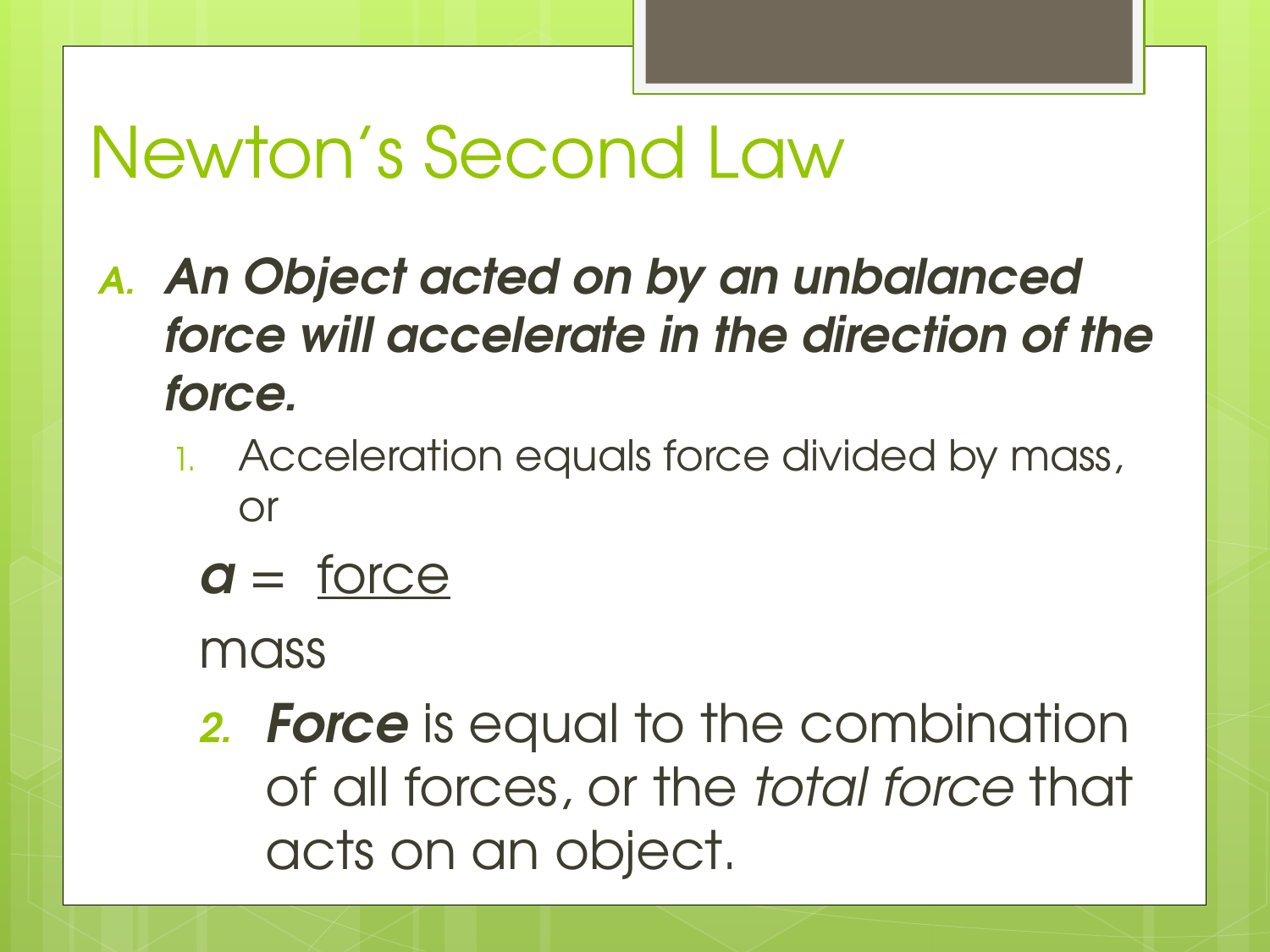

# Newton’s Second Law
An Object acted on by an unbalanced force will accelerate in the direction of the force.
Acceleration equals force divided by mass, or
			a =  force
				mass
Force is equal to the combination of all forces, or the total force that acts on an object.